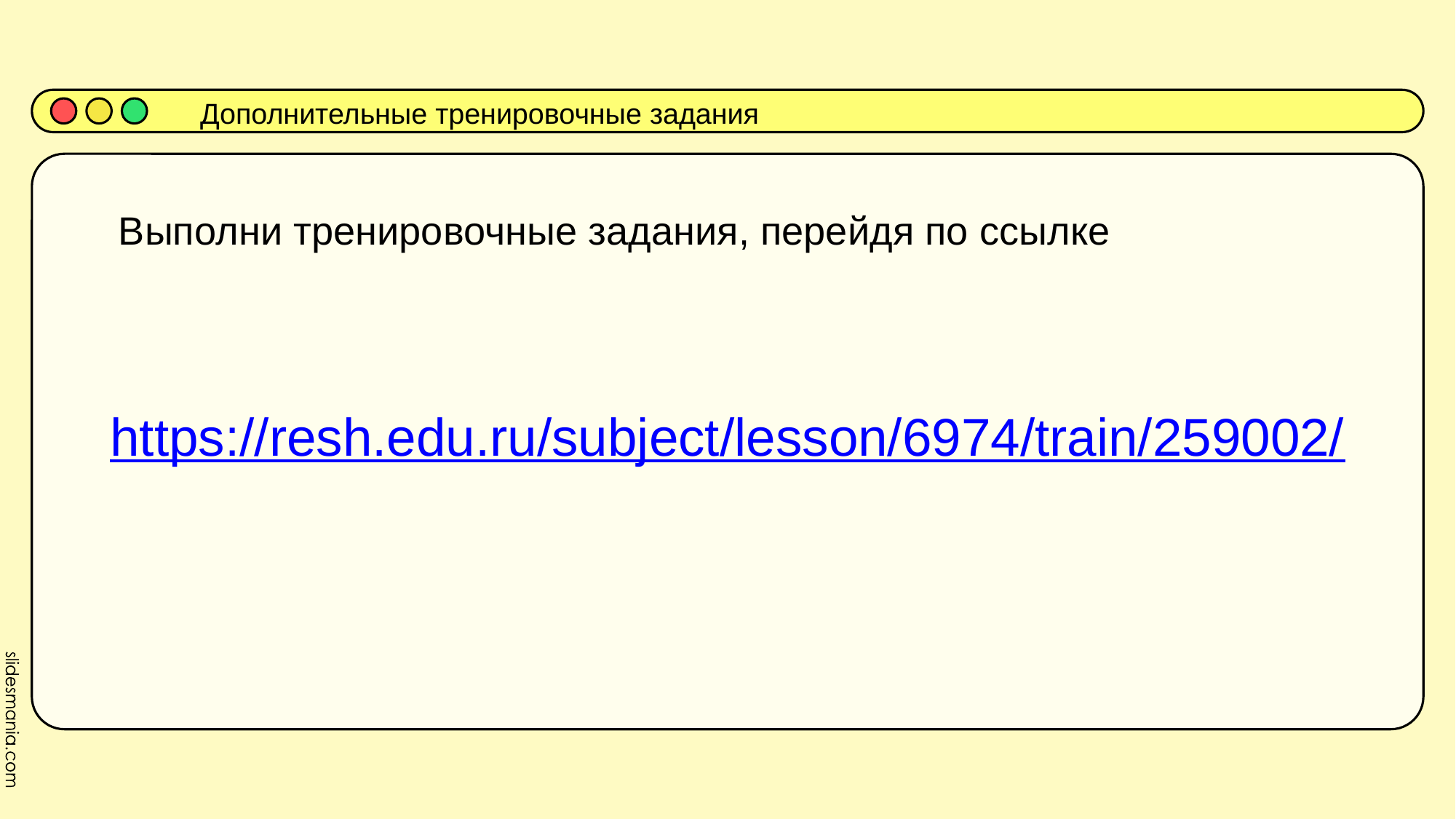

Дополнительные тренировочные задания
Выполни тренировочные задания, перейдя по ссылке
# https://resh.edu.ru/subject/lesson/6974/train/259002/